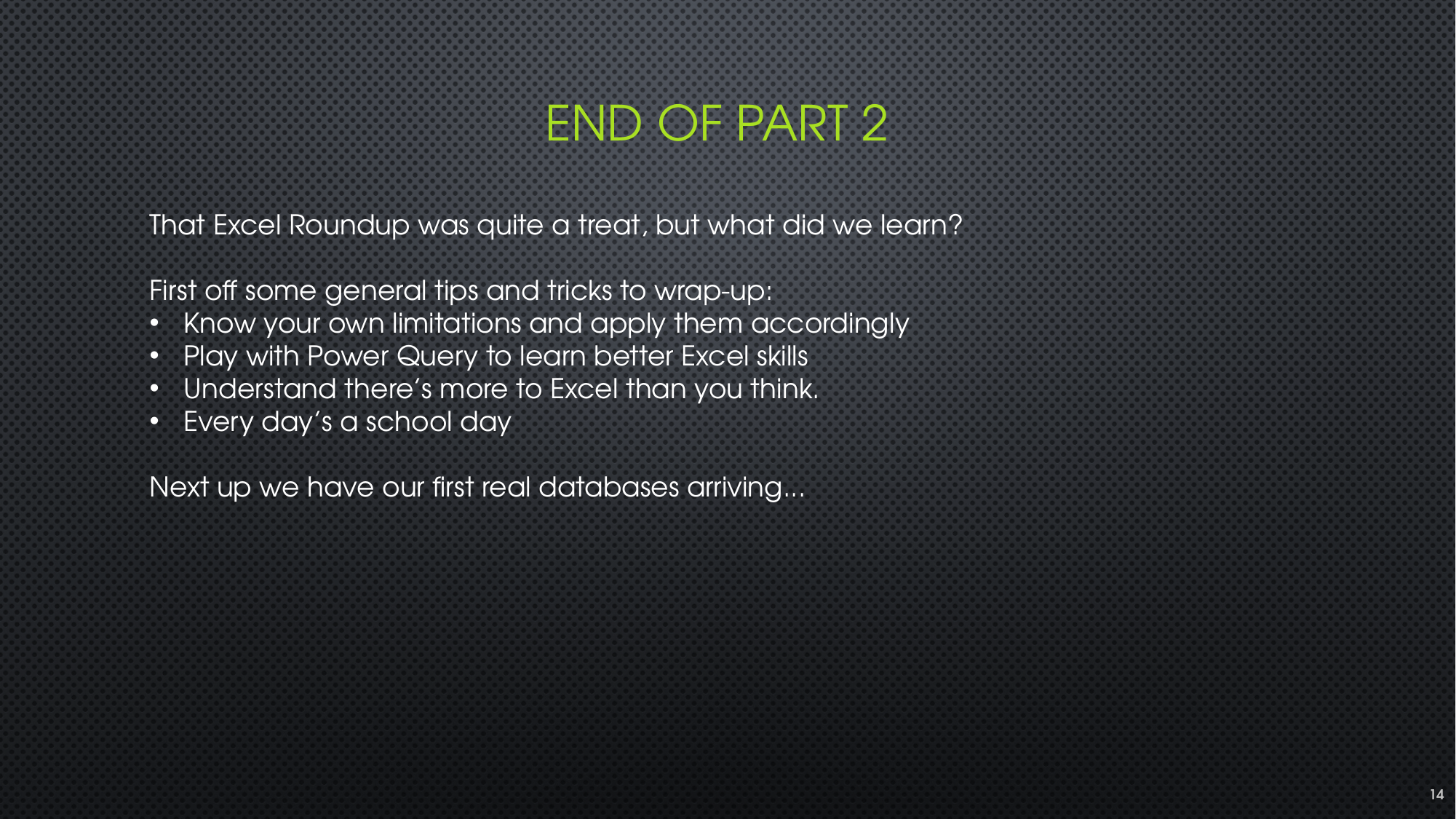

# End of Part 2
That Excel Roundup was quite a treat, but what did we learn?

First off some general tips and tricks to wrap-up:
Know your own limitations and apply them accordingly
Play with Power Query to learn better Excel skills
Understand there’s more to Excel than you think.
Every day’s a school day

Next up we have our first real databases arriving...
14